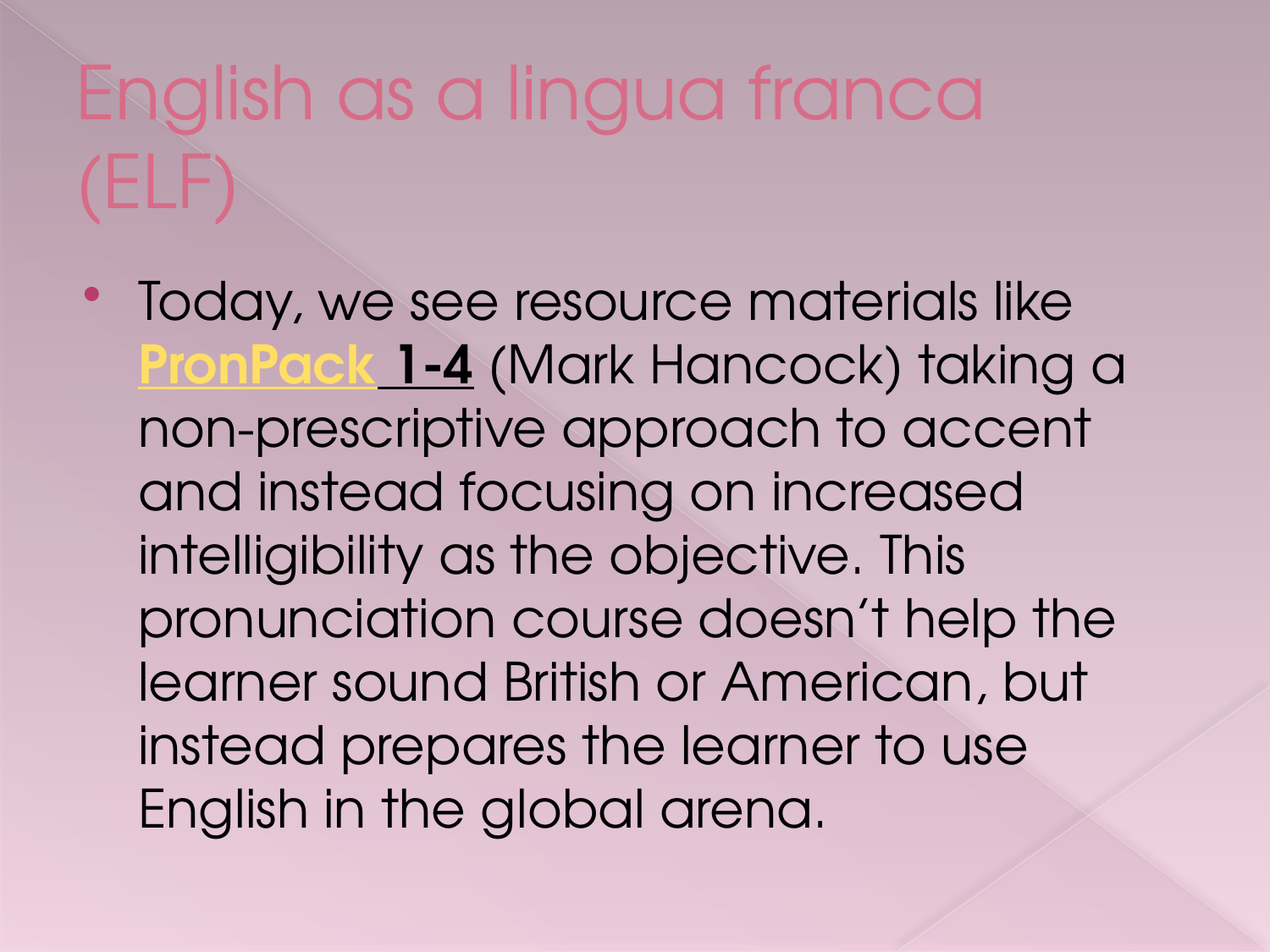

# English as a lingua franca (ELF)
Today, we see resource materials like PronPack 1-4 (Mark Hancock) taking a non-prescriptive approach to accent and instead focusing on increased intelligibility as the objective. This pronunciation course doesn’t help the learner sound British or American, but instead prepares the learner to use English in the global arena.